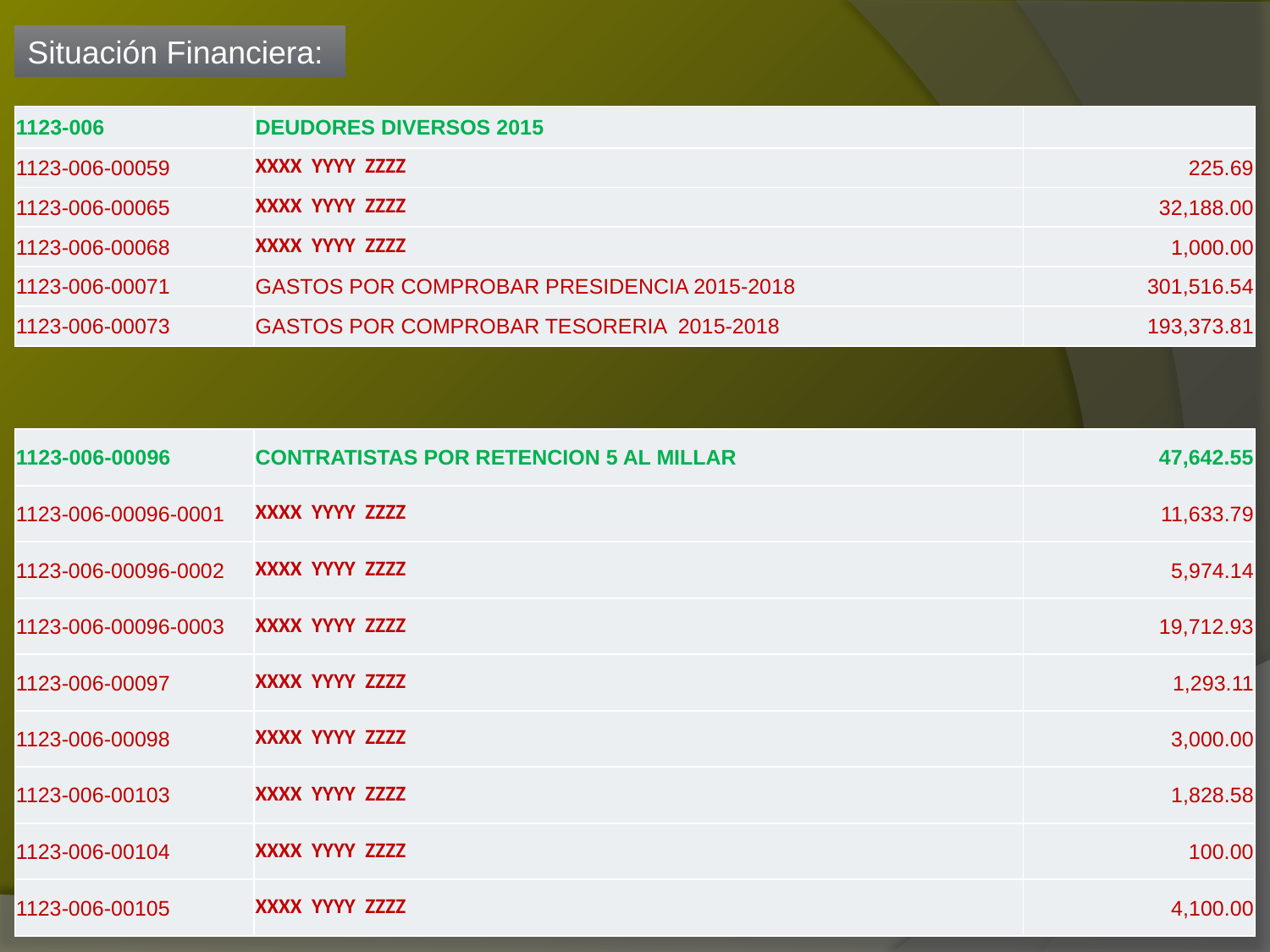

Situación Financiera:
| 1123-006 | DEUDORES DIVERSOS 2015 |  |
| --- | --- | --- |
| 1123-006-00059 | XXXX YYYY ZZZZ | 225.69 |
| 1123-006-00065 | XXXX YYYY ZZZZ | 32,188.00 |
| 1123-006-00068 | XXXX YYYY ZZZZ | 1,000.00 |
| 1123-006-00071 | GASTOS POR COMPROBAR PRESIDENCIA 2015-2018 | 301,516.54 |
| 1123-006-00073 | GASTOS POR COMPROBAR TESORERIA 2015-2018 | 193,373.81 |
| 1123-006-00096 | CONTRATISTAS POR RETENCION 5 AL MILLAR | 47,642.55 |
| --- | --- | --- |
| 1123-006-00096-0001 | XXXX YYYY ZZZZ | 11,633.79 |
| 1123-006-00096-0002 | XXXX YYYY ZZZZ | 5,974.14 |
| 1123-006-00096-0003 | XXXX YYYY ZZZZ | 19,712.93 |
| 1123-006-00097 | XXXX YYYY ZZZZ | 1,293.11 |
| 1123-006-00098 | XXXX YYYY ZZZZ | 3,000.00 |
| 1123-006-00103 | XXXX YYYY ZZZZ | 1,828.58 |
| 1123-006-00104 | XXXX YYYY ZZZZ | 100.00 |
| 1123-006-00105 | XXXX YYYY ZZZZ | 4,100.00 |